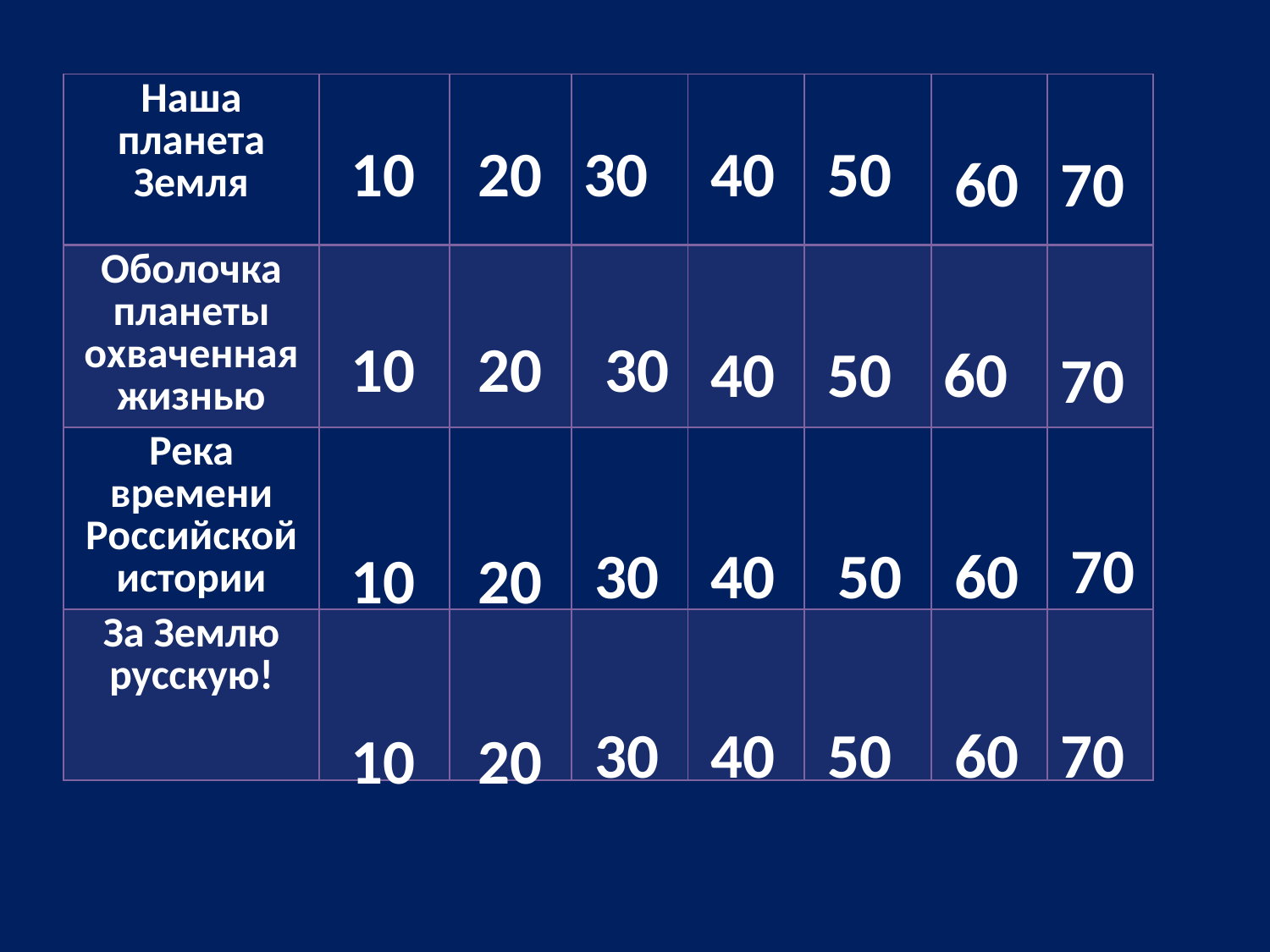

| Наша планета Земля |  |  |  |  |  |  |  |
| --- | --- | --- | --- | --- | --- | --- | --- |
| Оболочка планеты охваченная жизнью |  |  |  |  |  |  |  |
| Река времени Российской истории |  |  |  |  |  |  |  |
| За Землю русскую! |  |  |  |  |  |  |  |
10
20
30
40
50
60
70
10
20
30
40
50
60
70
70
30
40
50
60
10
20
30
40
50
60
70
10
20